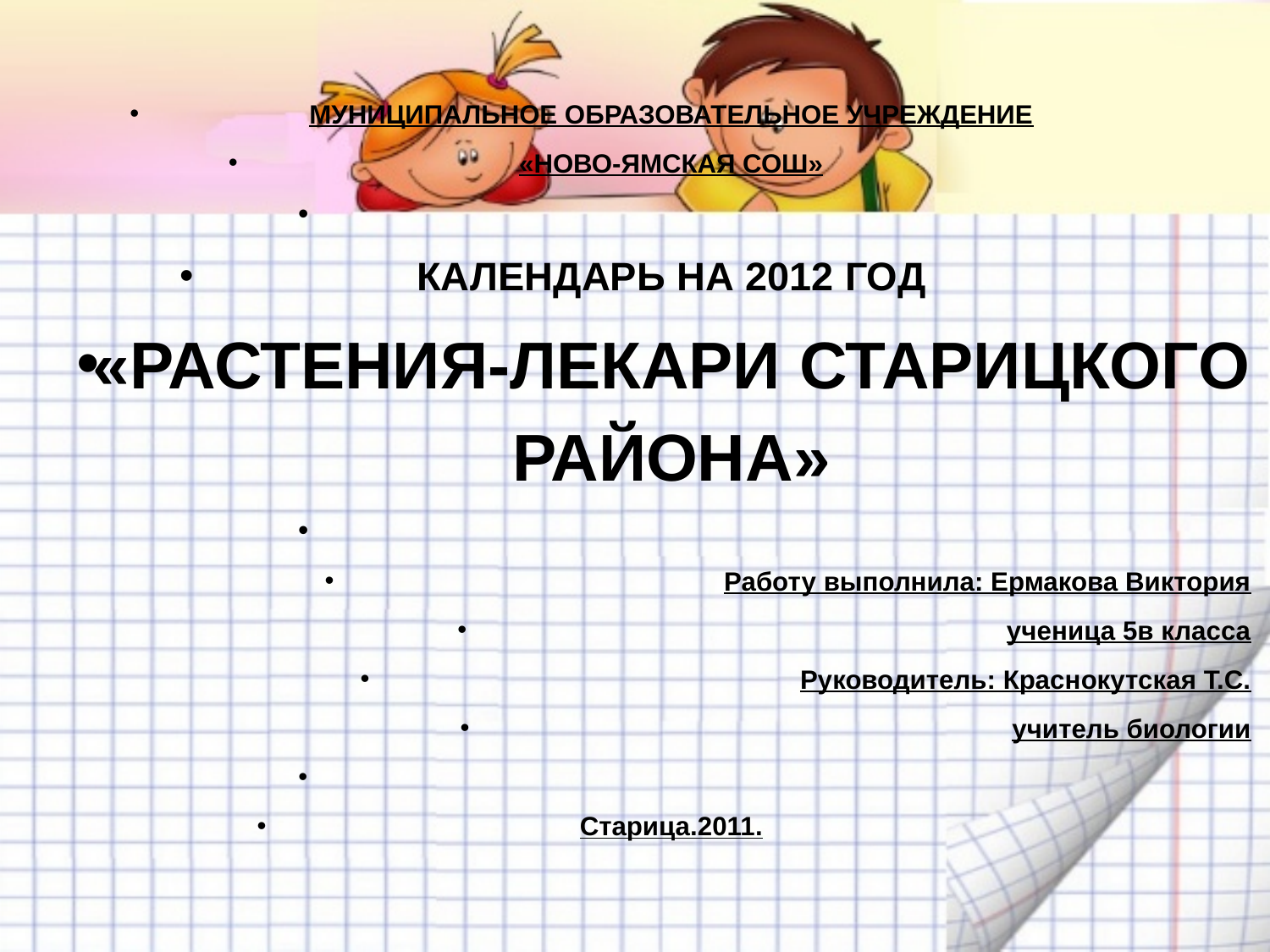

МУНИЦИПАЛЬНОЕ ОБРАЗОВАТЕЛЬНОЕ УЧРЕЖДЕНИЕ
«НОВО-ЯМСКАЯ СОШ»

КАЛЕНДАРЬ НА 2012 ГОД
«РАСТЕНИЯ-ЛЕКАРИ СТАРИЦКОГО РАЙОНА»

Работу выполнила: Ермакова Виктория
ученица 5в класса
Руководитель: Краснокутская Т.С.
учитель биологии

Старица.2011.